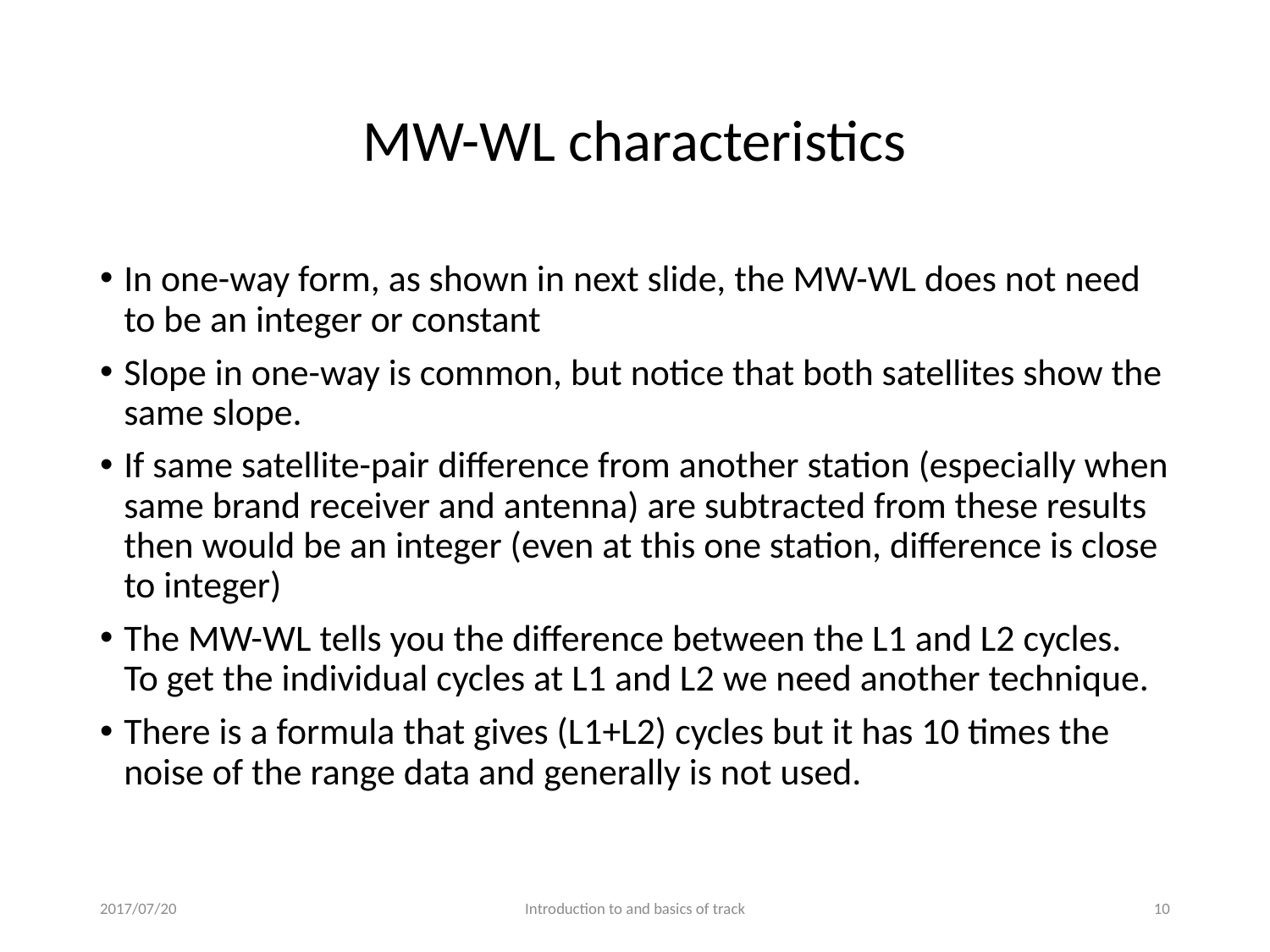

# MW-WL characteristics
In one-way form, as shown in next slide, the MW-WL does not need to be an integer or constant
Slope in one-way is common, but notice that both satellites show the same slope.
If same satellite-pair difference from another station (especially when same brand receiver and antenna) are subtracted from these results then would be an integer (even at this one station, difference is close to integer)
The MW-WL tells you the difference between the L1 and L2 cycles.  To get the individual cycles at L1 and L2 we need another technique.
There is a formula that gives (L1+L2) cycles but it has 10 times the noise of the range data and generally is not used.
2017/07/20
Introduction to and basics of track
10